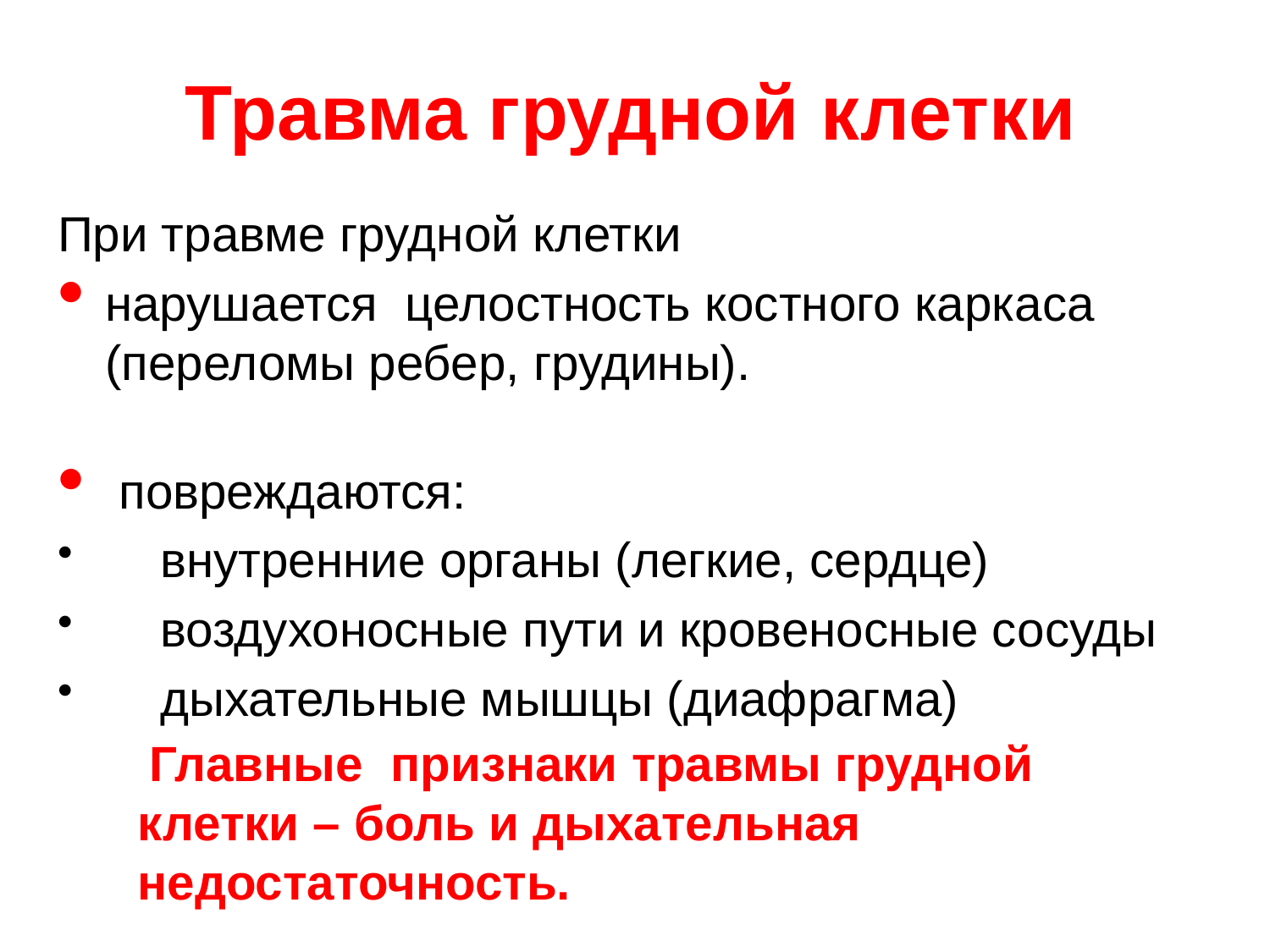

Травма грудной клетки
При травме грудной клетки
нарушается  целостность костного каркаса (переломы ребер, грудины).
 повреждаются:
    внутренние органы (легкие, сердце)
    воздухоносные пути и кровеносные сосуды
    дыхательные мышцы (диафрагма)

 Главные  признаки травмы грудной клетки – боль и дыхательная недостаточность.